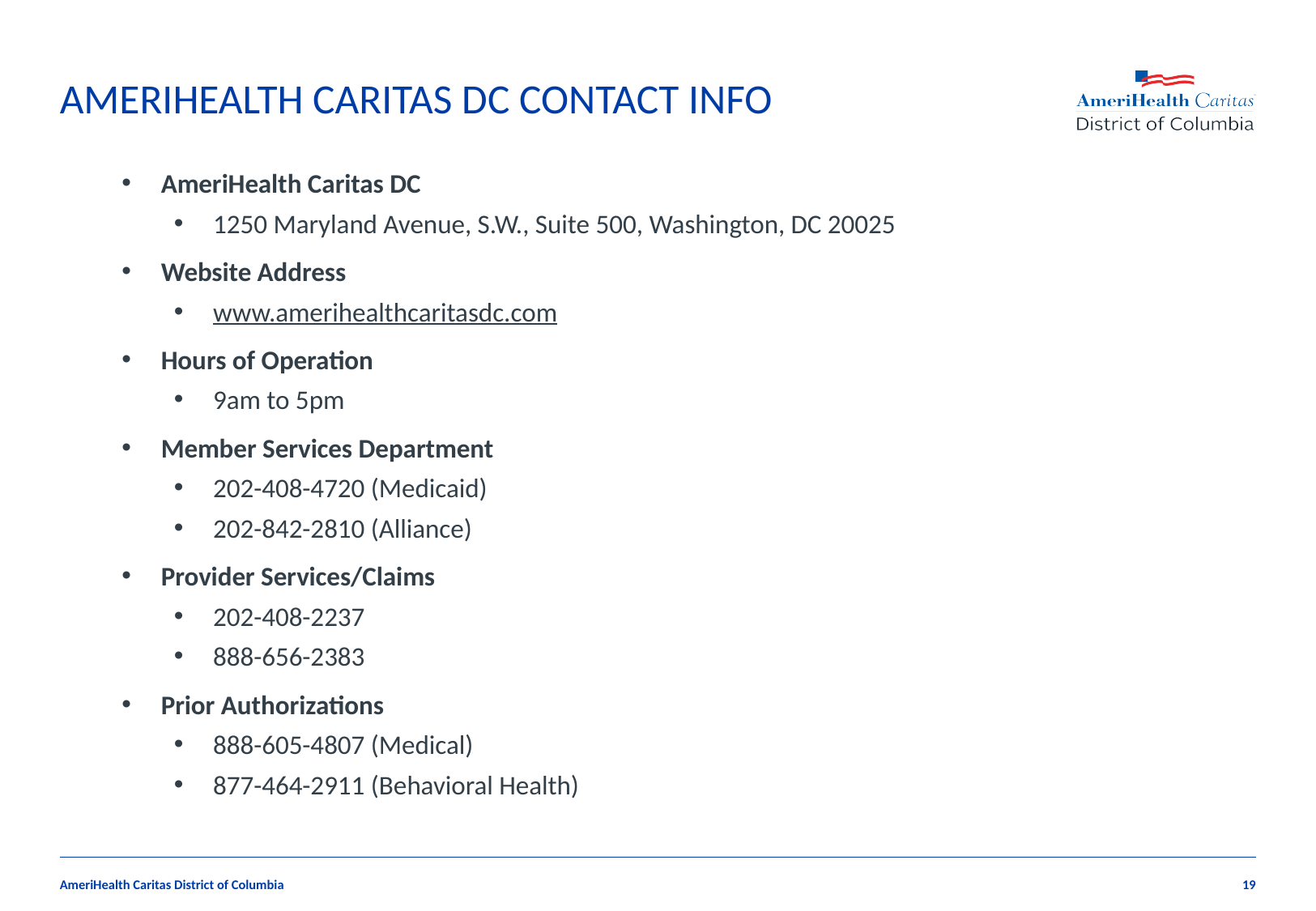

# AMERIHEALTH CARITAS DC CONTACT INFO
AmeriHealth Caritas DC
1250 Maryland Avenue, S.W., Suite 500, Washington, DC 20025
Website Address
www.amerihealthcaritasdc.com
Hours of Operation
9am to 5pm
Member Services Department
202-408-4720 (Medicaid)
202-842-2810 (Alliance)
Provider Services/Claims
202-408-2237
888-656-2383
Prior Authorizations
888-605-4807 (Medical)
877-464-2911 (Behavioral Health)

AmeriHealth Caritas District of Columbia
19